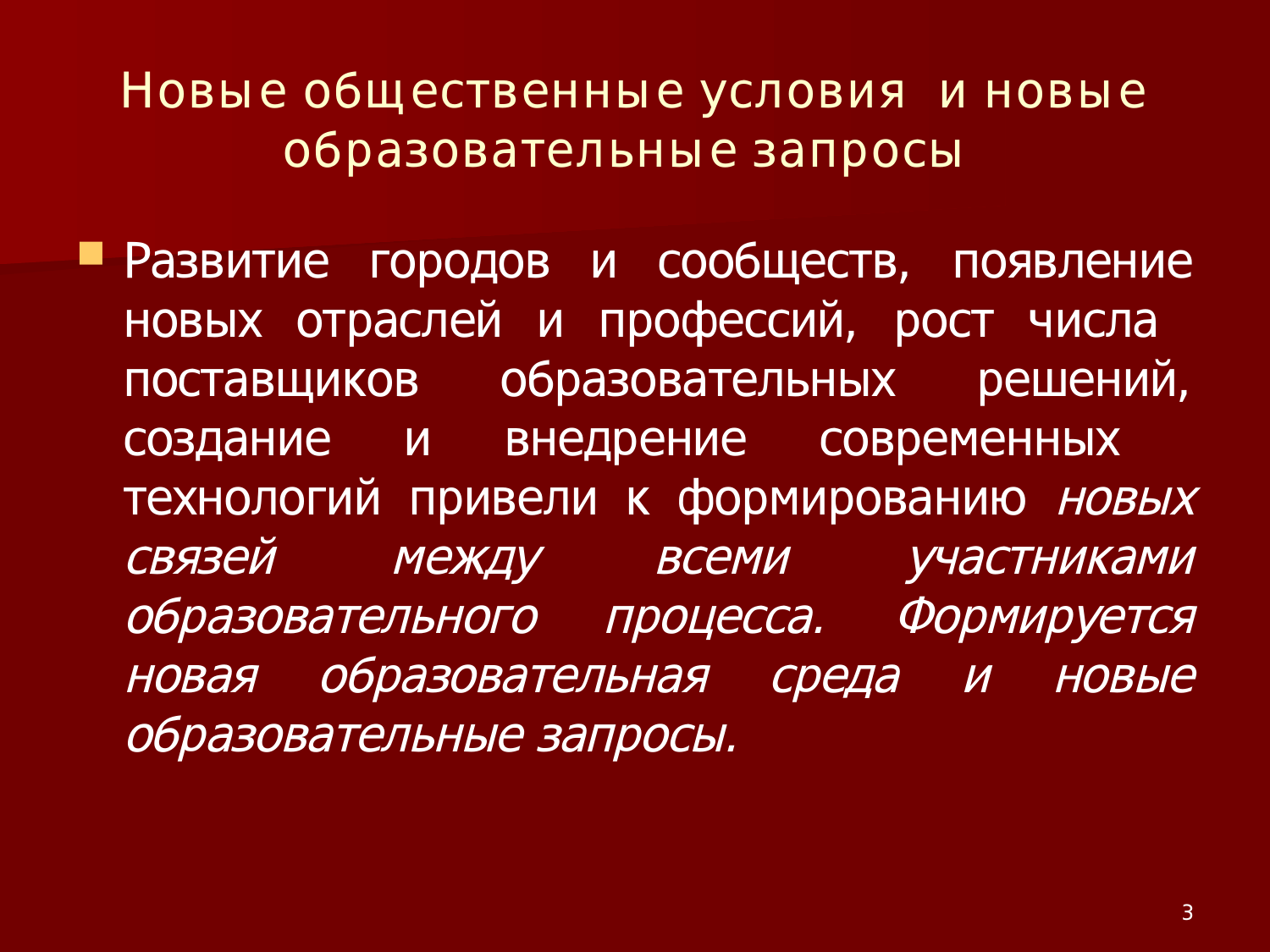

# Новые общественные условия  и новые образовательные запросы
Развитие городов и сообществ, появление новых отраслей и профессий, рост числа  поставщиков образовательных решений, создание и внедрение современных  технологий привели к формированию новых связей между всеми участниками образовательного процесса. Формируется новая образовательная среда и новые образовательные запросы.
3